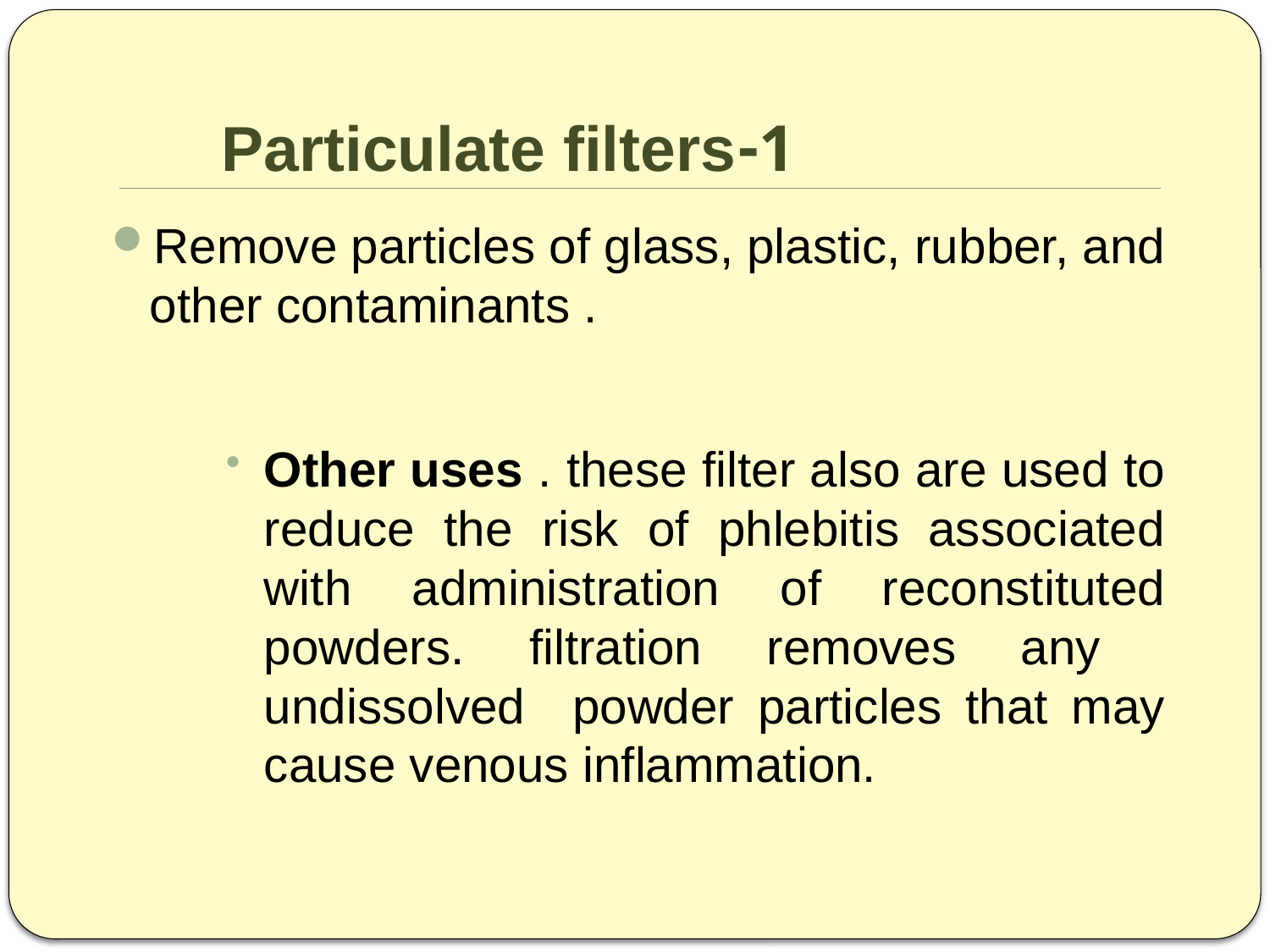

# 1-Particulate filters
Remove particles of glass, plastic, rubber, and other contaminants .

Other uses . these filter also are used to reduce the risk of phlebitis associated with administration of reconstituted powders. filtration removes any  undissolved  powder particles that may cause venous inflammation.